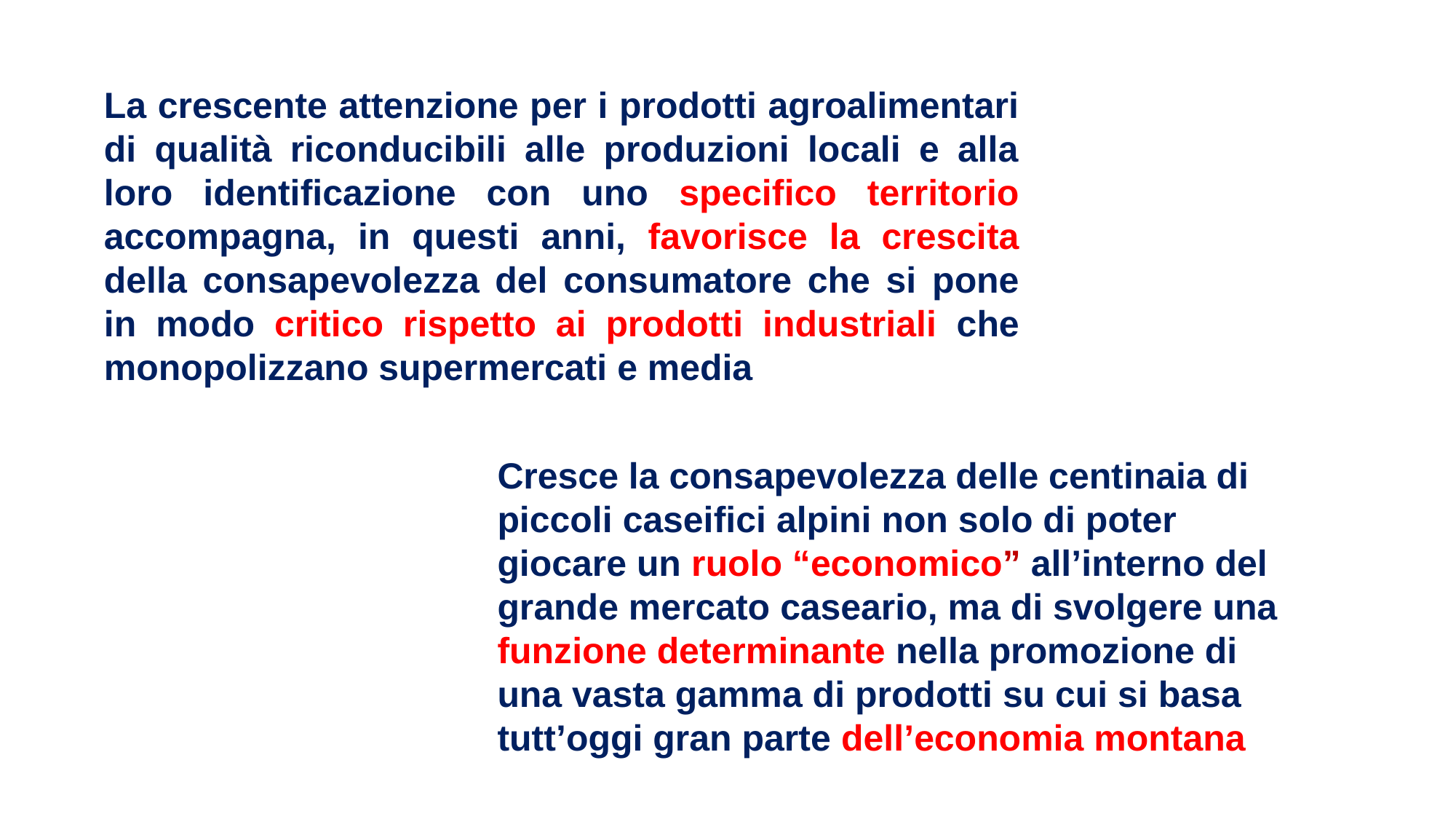

La crescente attenzione per i prodotti agroalimentari di qualità riconducibili alle produzioni locali e alla loro identificazione con uno specifico territorio accompagna, in questi anni, favorisce la crescita della consapevolezza del consumatore che si pone in modo critico rispetto ai prodotti industriali che monopolizzano supermercati e media
Cresce la consapevolezza delle centinaia di piccoli caseifici alpini non solo di poter giocare un ruolo “economico” all’interno del grande mercato caseario, ma di svolgere una funzione determinante nella promozione di una vasta gamma di prodotti su cui si basa tutt’oggi gran parte dell’economia montana